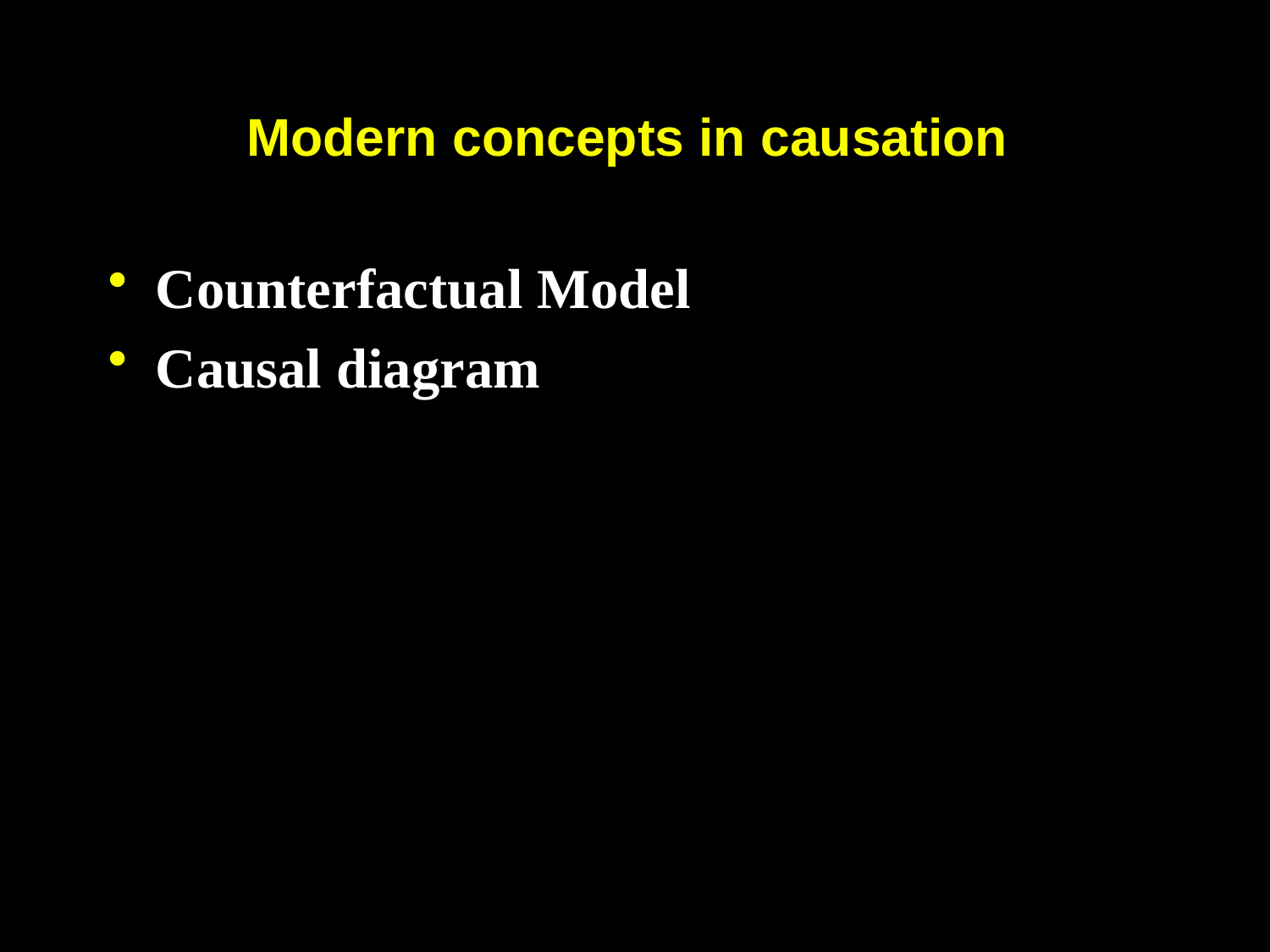

# Modern concepts in causation
Counterfactual Model
Causal diagram